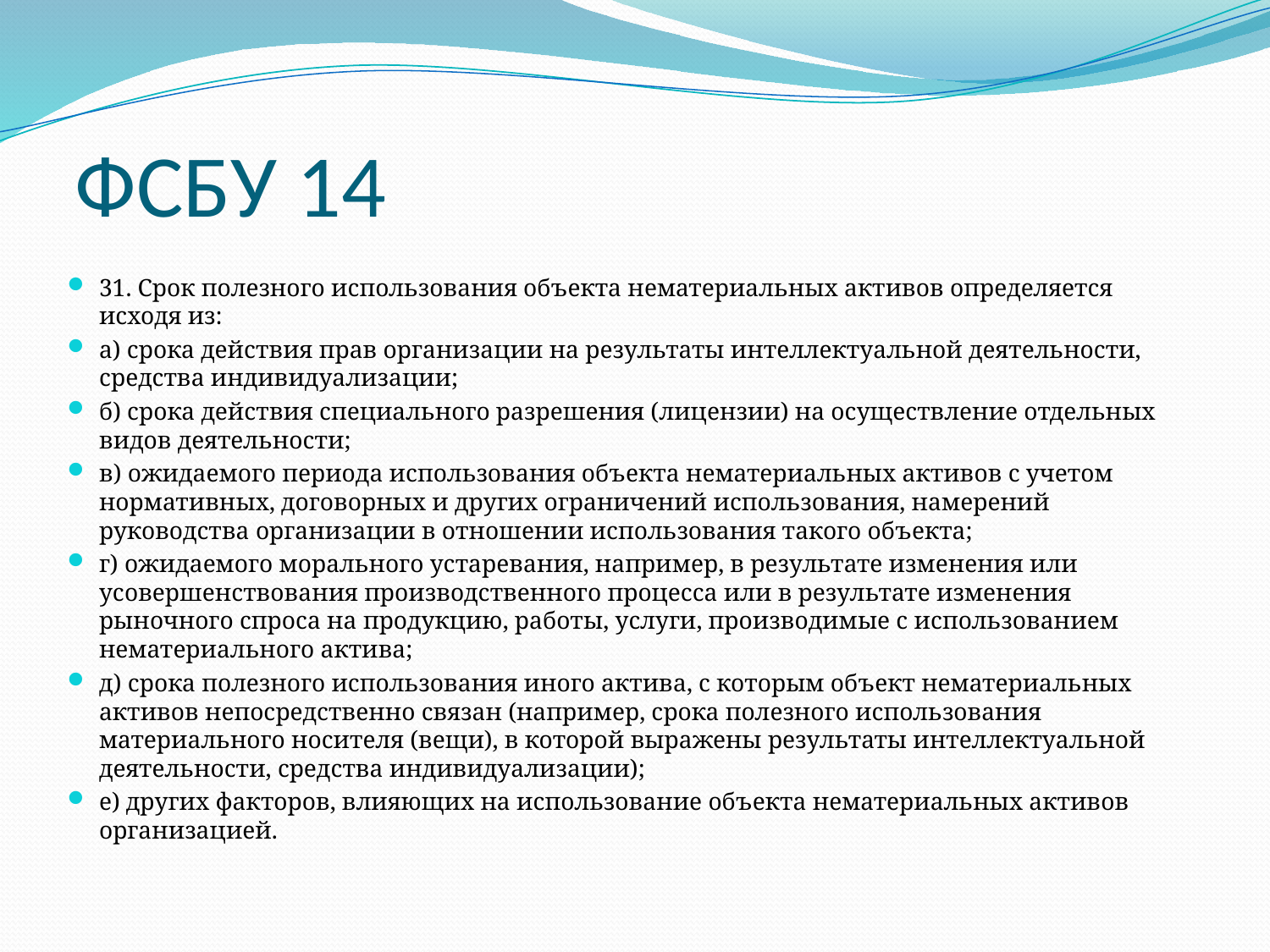

# ФСБУ 14
31. Срок полезного использования объекта нематериальных активов определяется исходя из:
а) срока действия прав организации на результаты интеллектуальной деятельности, средства индивидуализации;
б) срока действия специального разрешения (лицензии) на осуществление отдельных видов деятельности;
в) ожидаемого периода использования объекта нематериальных активов с учетом нормативных, договорных и других ограничений использования, намерений руководства организации в отношении использования такого объекта;
г) ожидаемого морального устаревания, например, в результате изменения или усовершенствования производственного процесса или в результате изменения рыночного спроса на продукцию, работы, услуги, производимые с использованием нематериального актива;
д) срока полезного использования иного актива, с которым объект нематериальных активов непосредственно связан (например, срока полезного использования материального носителя (вещи), в которой выражены результаты интеллектуальной деятельности, средства индивидуализации);
е) других факторов, влияющих на использование объекта нематериальных активов организацией.